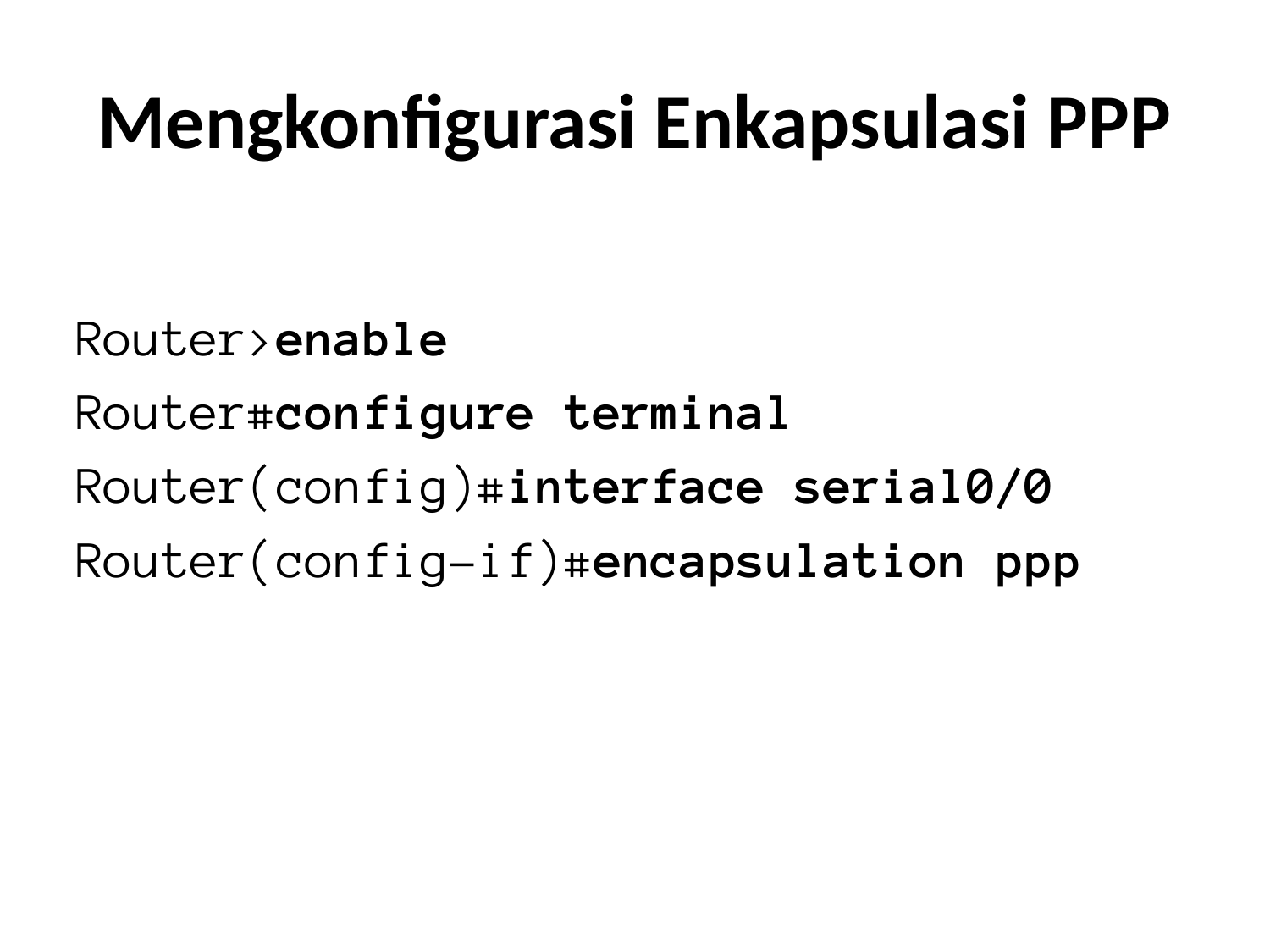

# Mengkonfigurasi Enkapsulasi PPP

Router>enable
Router#configure terminal
Router(config)#interface serial0/0
Router(config-if)#encapsulation ppp